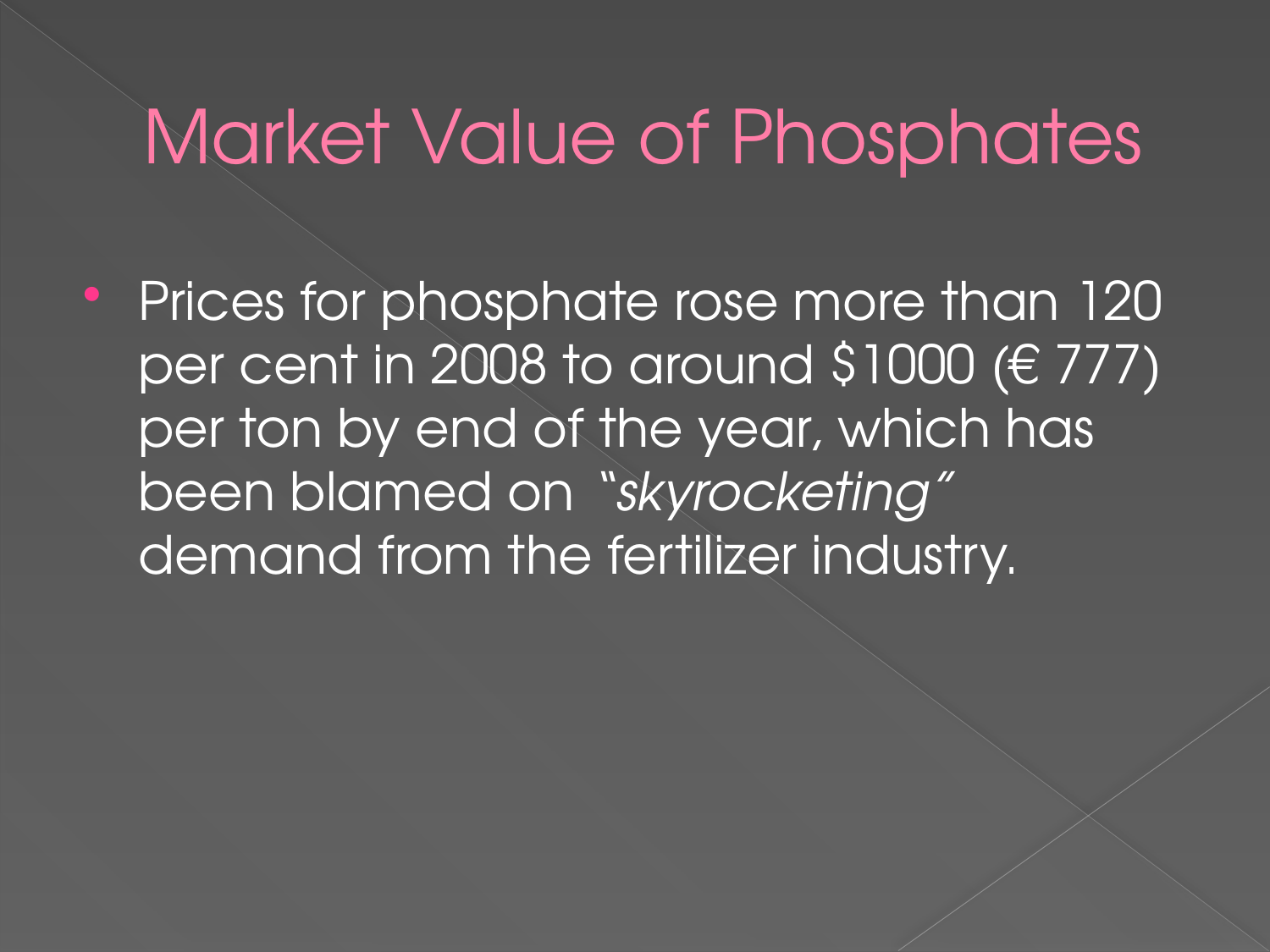

# Market Value of Phosphates
Prices for phosphate rose more than 120 per cent in 2008 to around $1000 (€ 777) per ton by end of the year, which has been blamed on “skyrocketing” demand from the fertilizer industry.